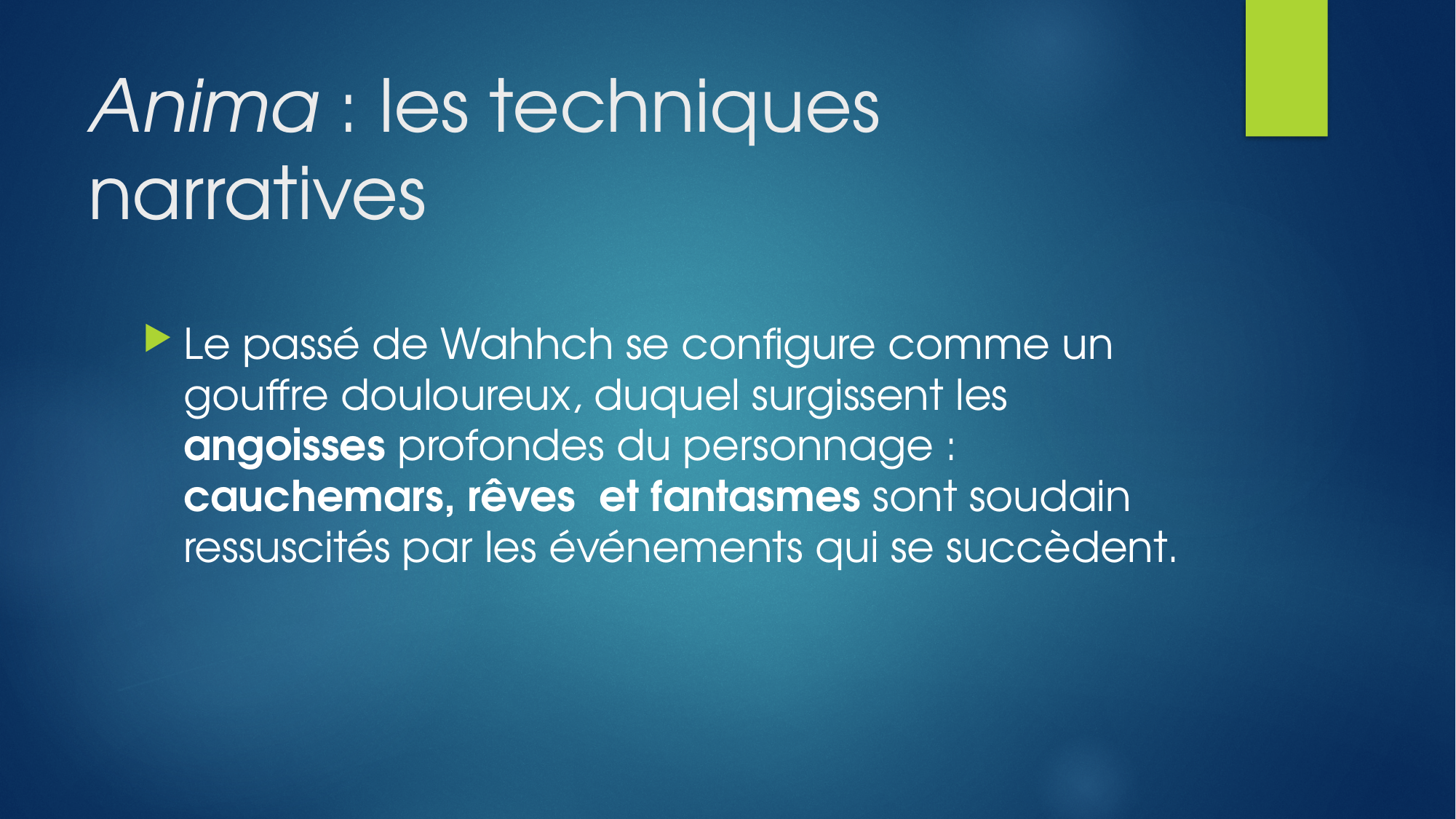

# Anima : les techniques narratives

Le passé de Wahhch se configure comme un gouffre douloureux, duquel surgissent les angoisses profondes du personnage :  cauchemars, rêves  et fantasmes sont soudain ressuscités par les événements qui se succèdent.